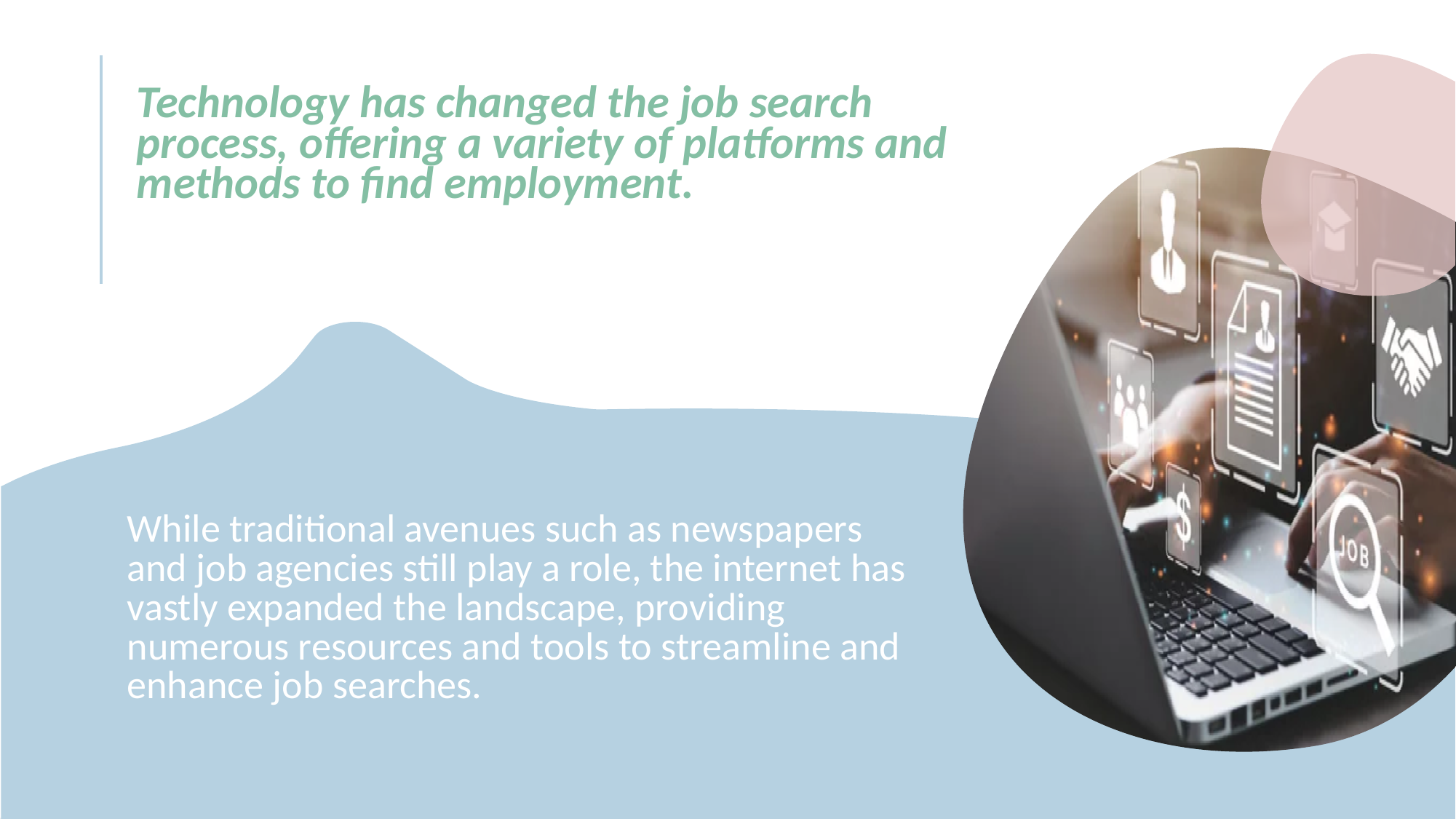

Technology has changed the job search process, offering a variety of platforms and methods to find employment.

While traditional avenues such as newspapers and job agencies still play a role, the internet has vastly expanded the landscape, providing numerous resources and tools to streamline and enhance job searches.